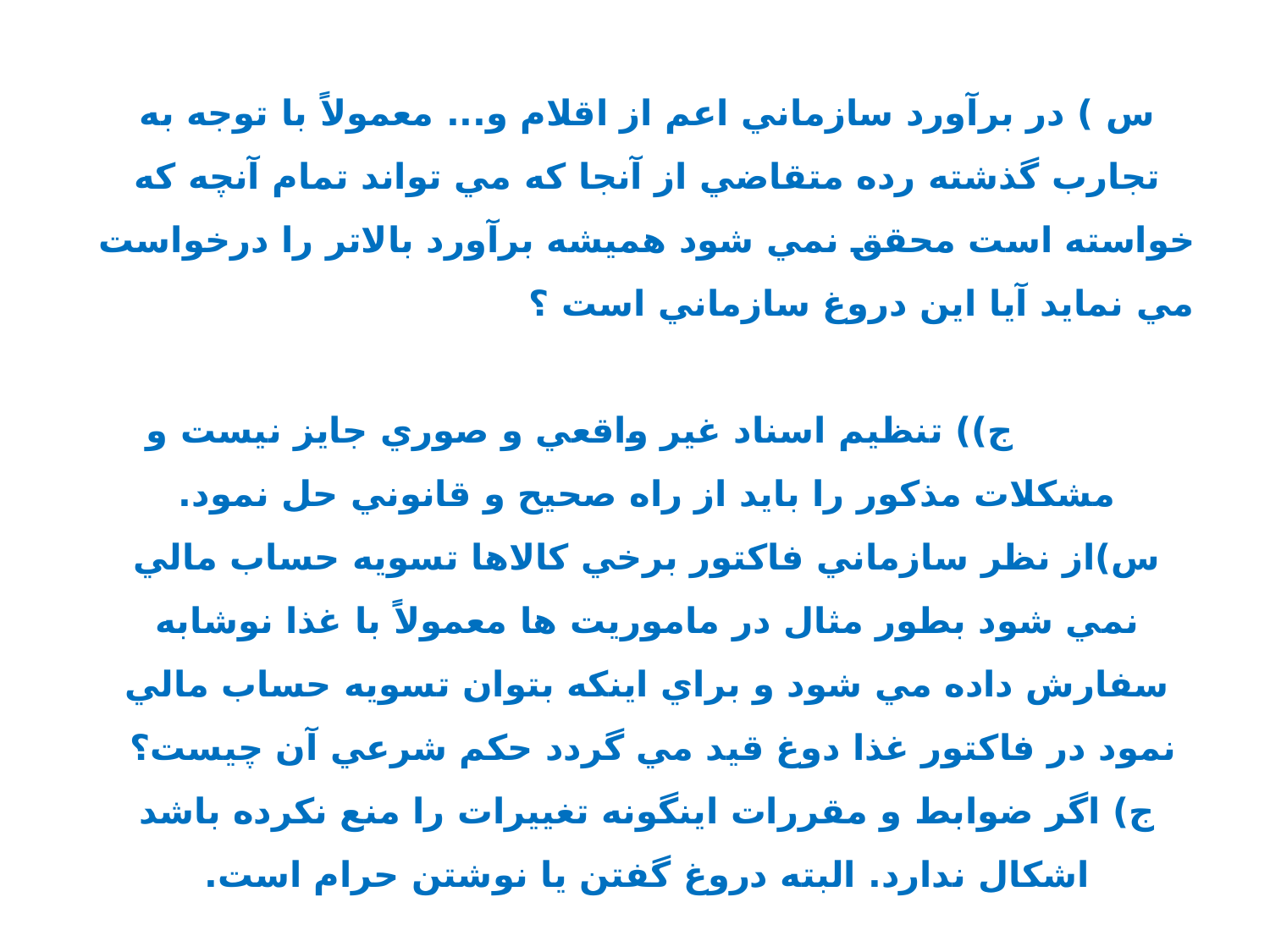

س ) در برآورد سازماني اعم از اقلام و... معمولاً با توجه به تجارب گذشته رده متقاضي از آنجا كه مي تواند تمام آنچه كه خواسته است محقق نمي شود هميشه برآورد بالاتر را درخواست مي نمايد آيا اين دروغ سازماني است ؟                                                                                                                                         ج)) تنظيم اسناد غير واقعي و صوري جايز نيست و مشكلات مذكور را بايد از راه صحيح و قانوني حل نمود.
س)از نظر سازماني فاكتور برخي كالاها تسويه حساب مالي نمي شود بطور مثال در ماموريت ها معمولاً با غذا نوشابه سفارش داده مي شود و براي اينكه بتوان تسويه حساب مالي نمود در فاكتور غذا دوغ قيد مي گردد حكم شرعي آن چيست؟
ج) اگر ضوابط و مقررات اينگونه تغييرات را منع نكرده باشد اشكال ندارد. البته دروغ گفتن يا نوشتن حرام است.